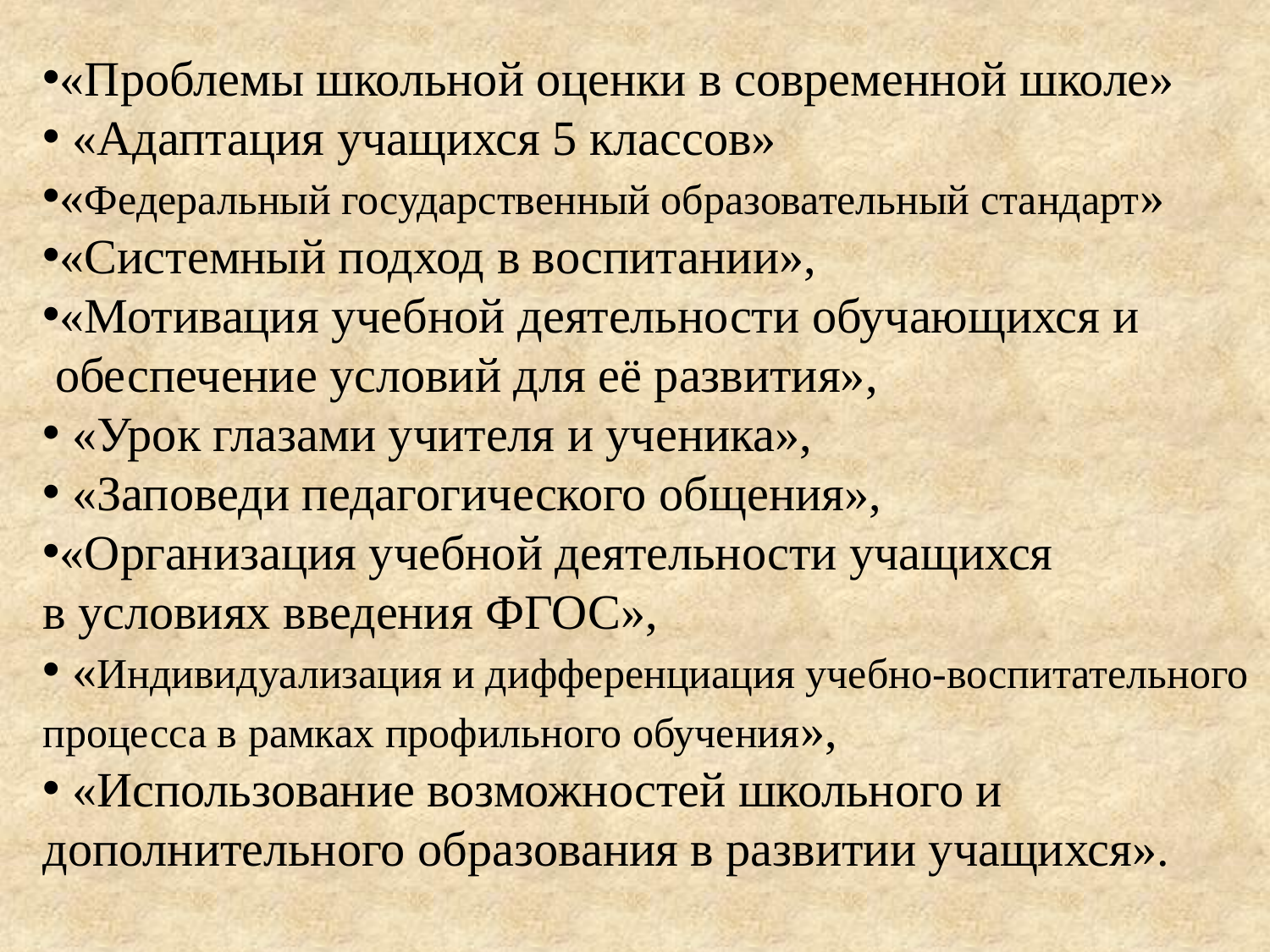

«Проблемы школьной оценки в современной школе»
 «Адаптация учащихся 5 классов»
«Федеральный государственный образовательный стандарт»
«Системный подход в воспитании»,
«Мотивация учебной деятельности обучающихся и
 обеспечение условий для её развития»,
 «Урок глазами учителя и ученика»,
 «Заповеди педагогического общения»,
«Организация учебной деятельности учащихся
в условиях введения ФГОС»,
 «Индивидуализация и дифференциация учебно-воспитательного
процесса в рамках профильного обучения»,
 «Использование возможностей школьного и
дополнительного образования в развитии учащихся».